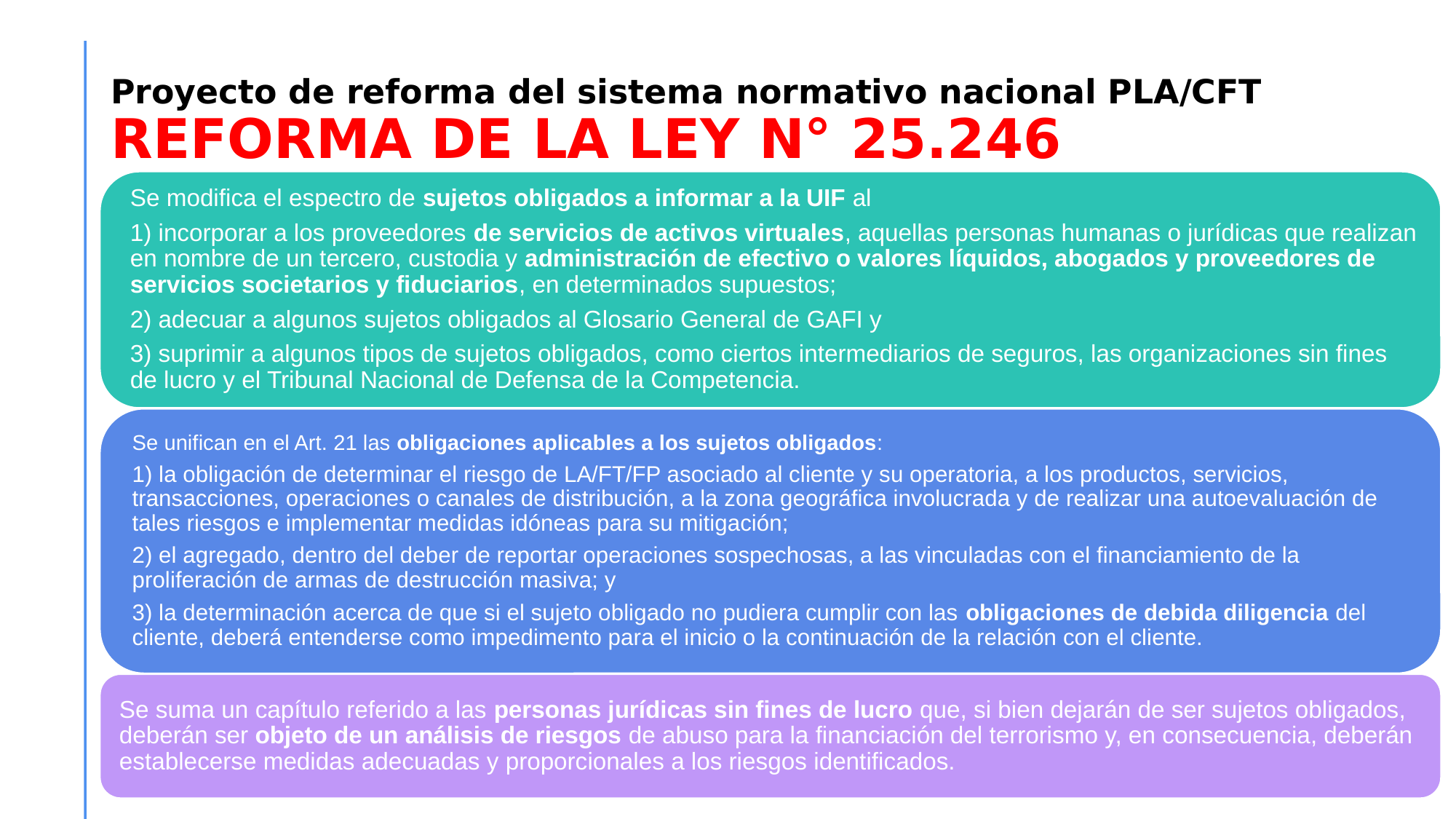

# Proyecto de reforma del sistema normativo nacional PLA/CFT REFORMA DE LA LEY N° 25.246
Se modifica el espectro de sujetos obligados a informar a la UIF al
1) incorporar a los proveedores de servicios de activos virtuales, aquellas personas humanas o jurídicas que realizan en nombre de un tercero, custodia y administración de efectivo o valores líquidos, abogados y proveedores de servicios societarios y fiduciarios, en determinados supuestos;
2) adecuar a algunos sujetos obligados al Glosario General de GAFI y
3) suprimir a algunos tipos de sujetos obligados, como ciertos intermediarios de seguros, las organizaciones sin fines de lucro y el Tribunal Nacional de Defensa de la Competencia.
Se unifican en el Art. 21 las obligaciones aplicables a los sujetos obligados:
1) la obligación de determinar el riesgo de LA/FT/FP asociado al cliente y su operatoria, a los productos, servicios, transacciones, operaciones o canales de distribución, a la zona geográfica involucrada y de realizar una autoevaluación de tales riesgos e implementar medidas idóneas para su mitigación;
2) el agregado, dentro del deber de reportar operaciones sospechosas, a las vinculadas con el financiamiento de la proliferación de armas de destrucción masiva; y
3) la determinación acerca de que si el sujeto obligado no pudiera cumplir con las obligaciones de debida diligencia del cliente, deberá entenderse como impedimento para el inicio o la continuación de la relación con el cliente.
Se suma un capítulo referido a las personas jurídicas sin fines de lucro que, si bien dejarán de ser sujetos obligados, deberán ser objeto de un análisis de riesgos de abuso para la financiación del terrorismo y, en consecuencia, deberán establecerse medidas adecuadas y proporcionales a los riesgos identificados.